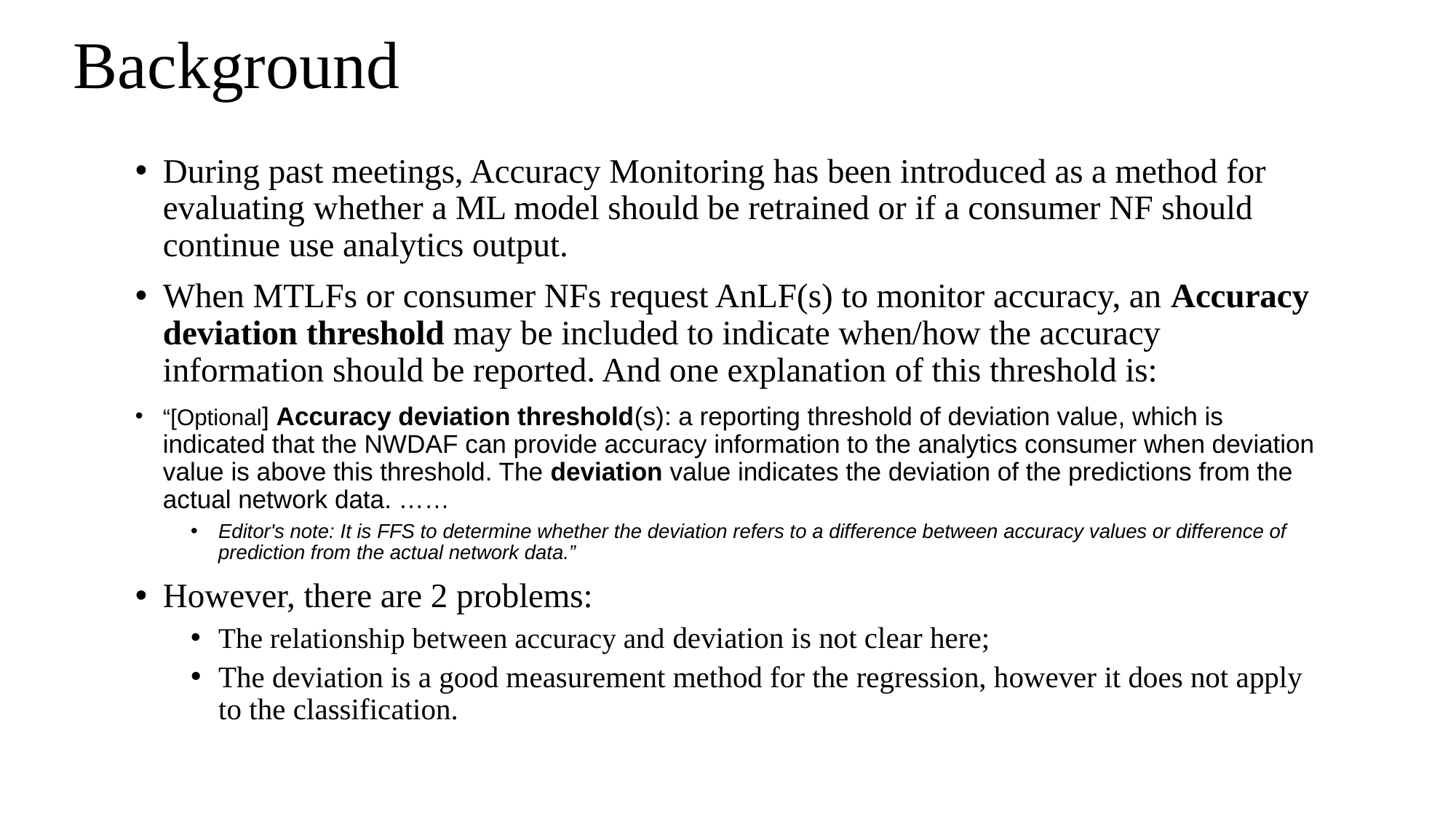

# Background
During past meetings, Accuracy Monitoring has been introduced as a method for evaluating whether a ML model should be retrained or if a consumer NF should continue use analytics output.
When MTLFs or consumer NFs request AnLF(s) to monitor accuracy, an Accuracy deviation threshold may be included to indicate when/how the accuracy information should be reported. And one explanation of this threshold is:
“[Optional] Accuracy deviation threshold(s): a reporting threshold of deviation value, which is indicated that the NWDAF can provide accuracy information to the analytics consumer when deviation value is above this threshold. The deviation value indicates the deviation of the predictions from the actual network data. ……
Editor's note: It is FFS to determine whether the deviation refers to a difference between accuracy values or difference of prediction from the actual network data.”
However, there are 2 problems:
The relationship between accuracy and deviation is not clear here;
The deviation is a good measurement method for the regression, however it does not apply to the classification.